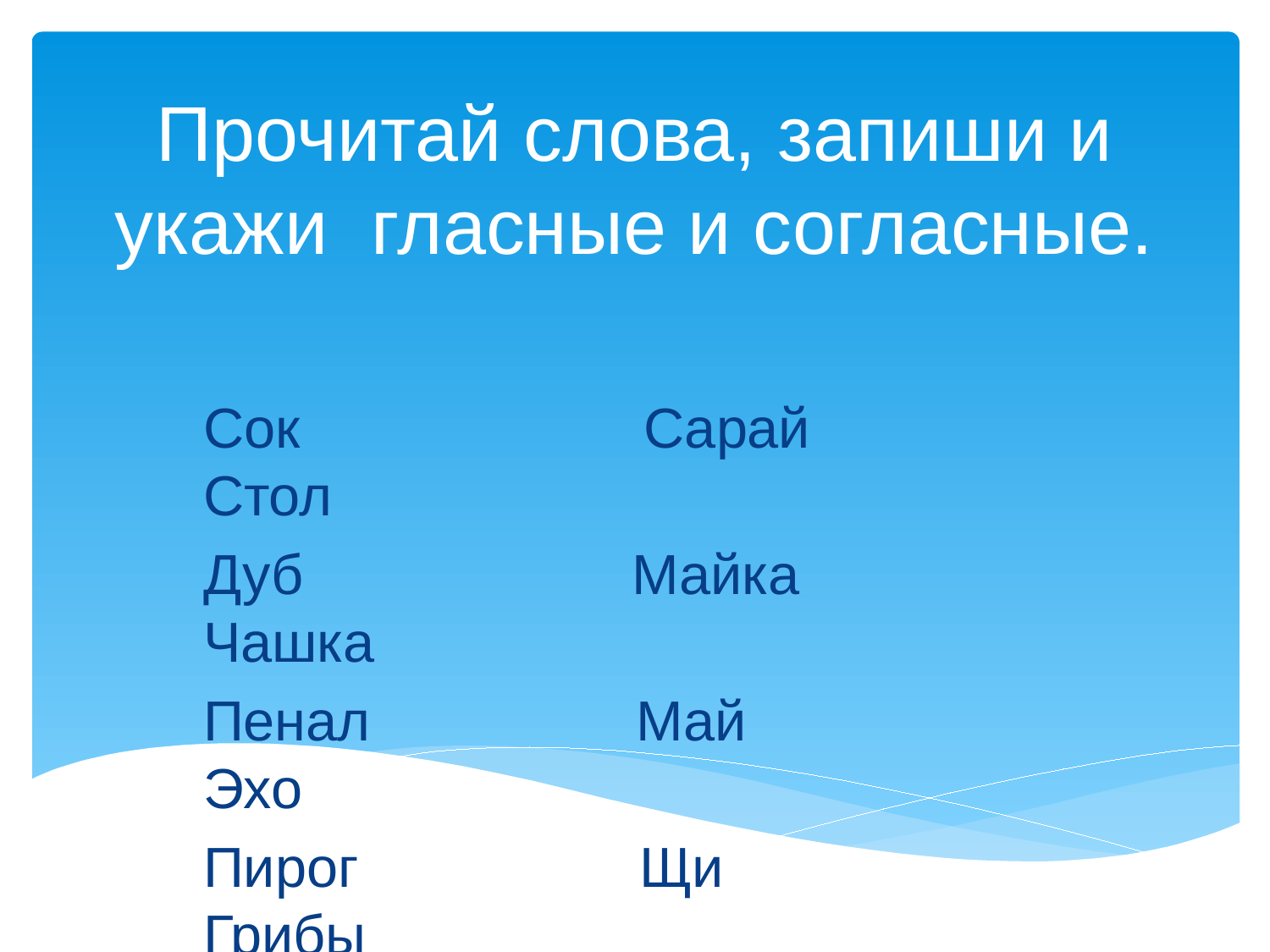

# Прочитай слова, запиши и укажи  гласные и согласные.

Сок                      Сарай               Стол
Дуб                     Майка               Чашка
Пенал                 Май                   Эхо
Пирог                  Щи                    Грибы
Забор                  Маяк                 Клей